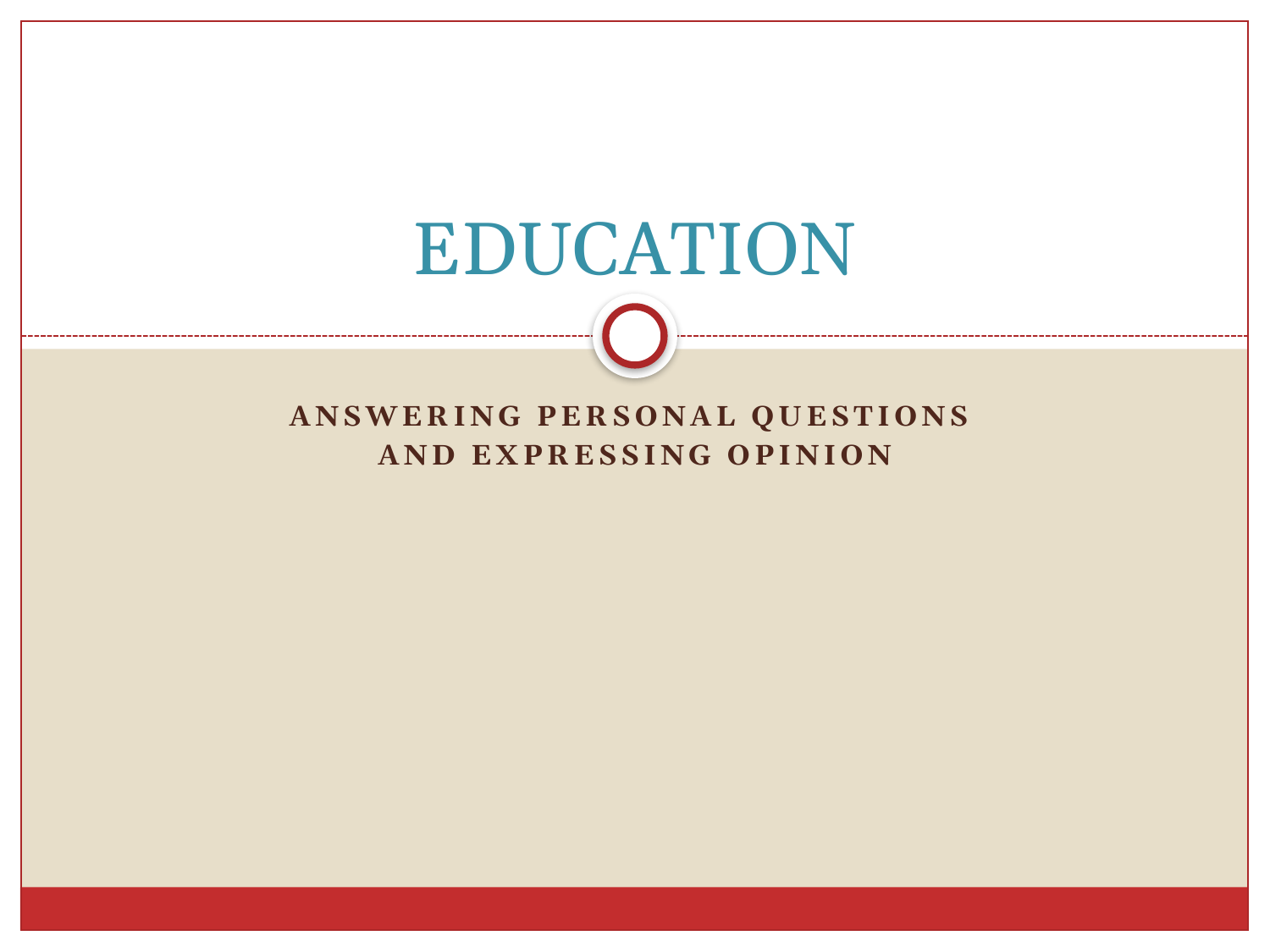

# EDUCATION
Answering personal questions
and expressing opinion